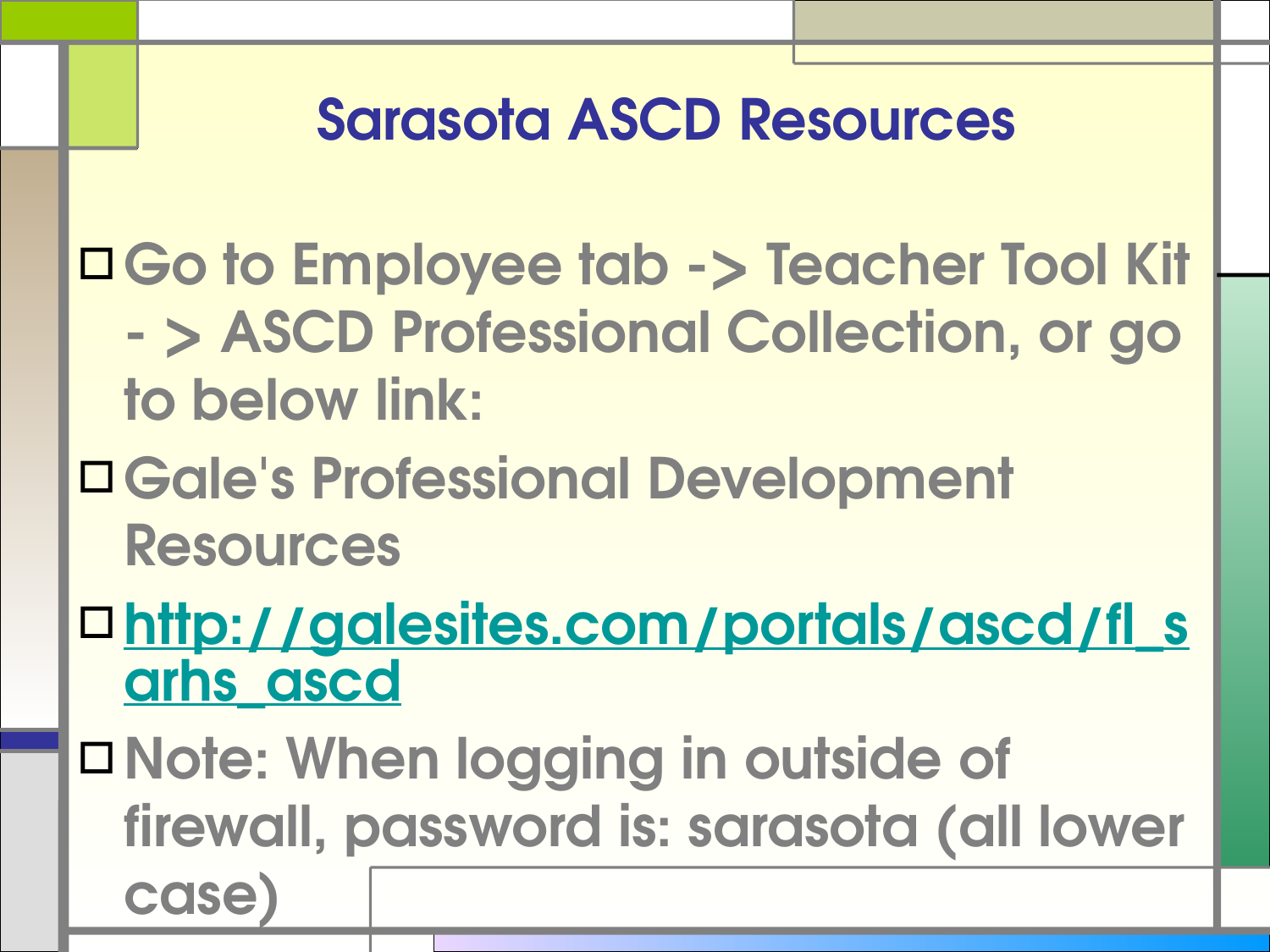

# Sarasota ASCD Resources
Go to Employee tab -> Teacher Tool Kit - > ASCD Professional Collection, or go to below link:
Gale's Professional Development Resources
http://galesites.com/portals/ascd/fl_sarhs_ascd
Note: When logging in outside of firewall, password is: sarasota (all lower case)